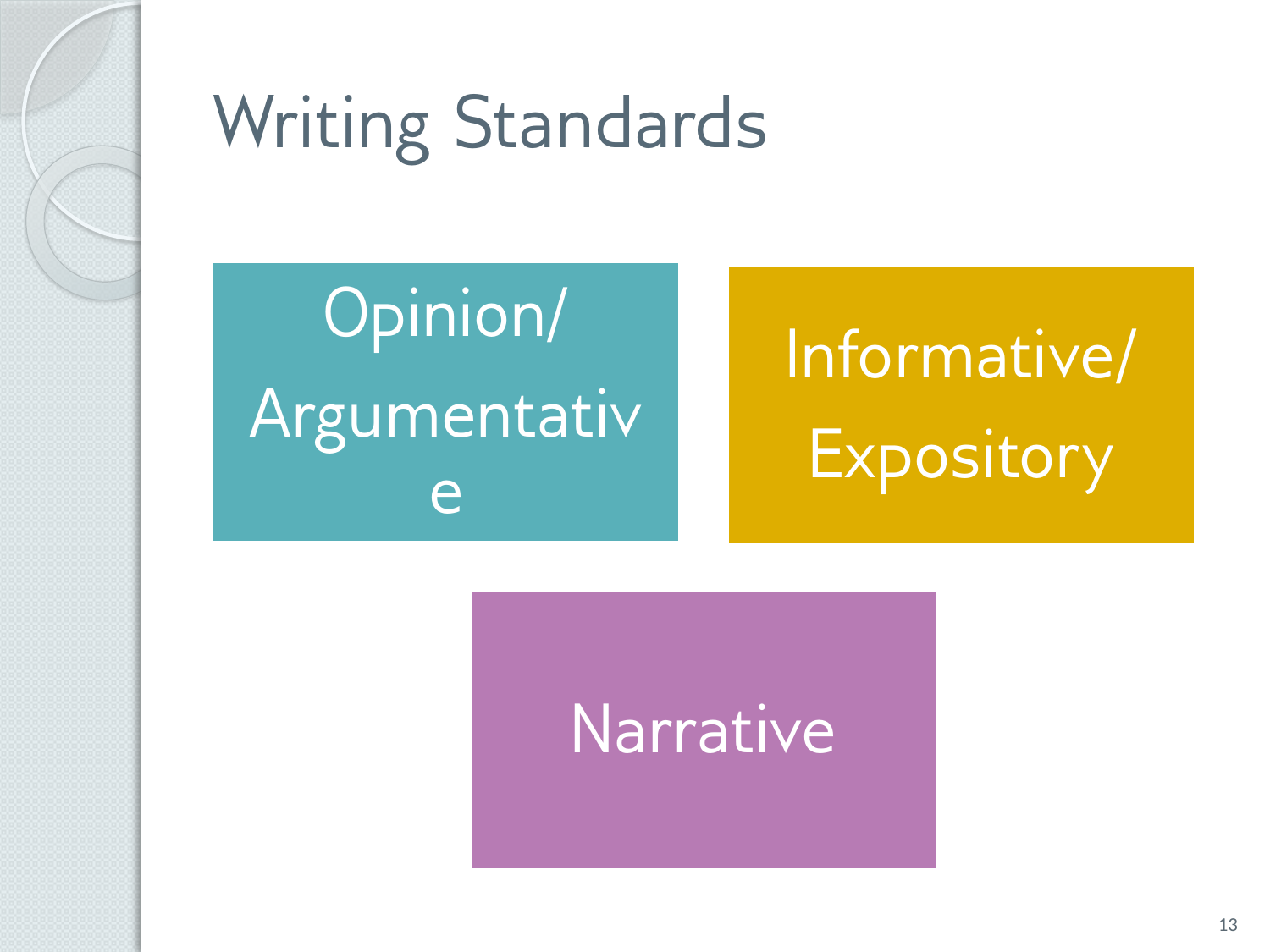

# Writing Standards
Opinion/
Argumentative
Informative/
Expository
Narrative
13